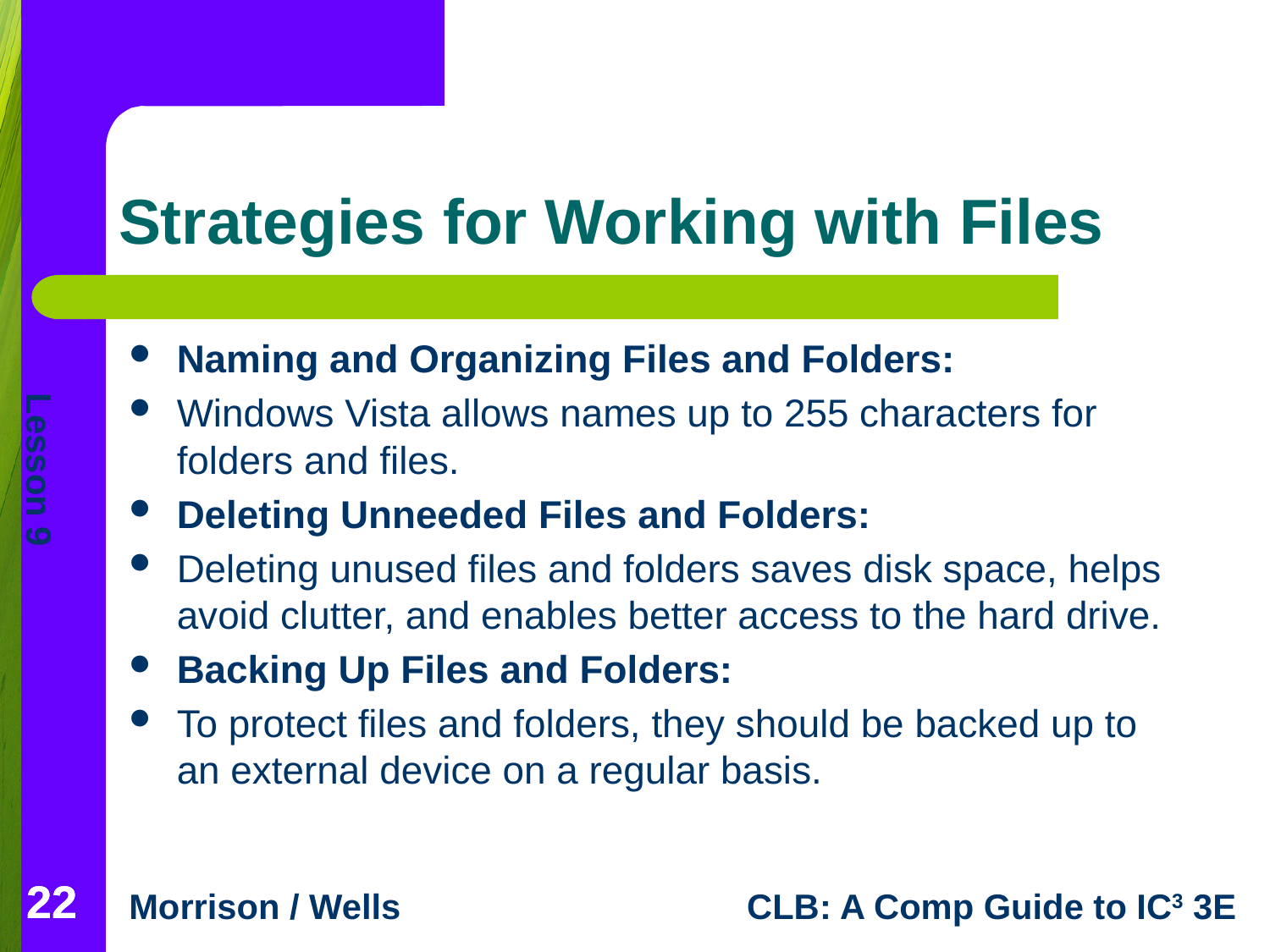

# Strategies for Working with Files
Naming and Organizing Files and Folders:
Windows Vista allows names up to 255 characters for folders and files.
Deleting Unneeded Files and Folders:
Deleting unused files and folders saves disk space, helps avoid clutter, and enables better access to the hard drive.
Backing Up Files and Folders:
To protect files and folders, they should be backed up to an external device on a regular basis.

22
22
22